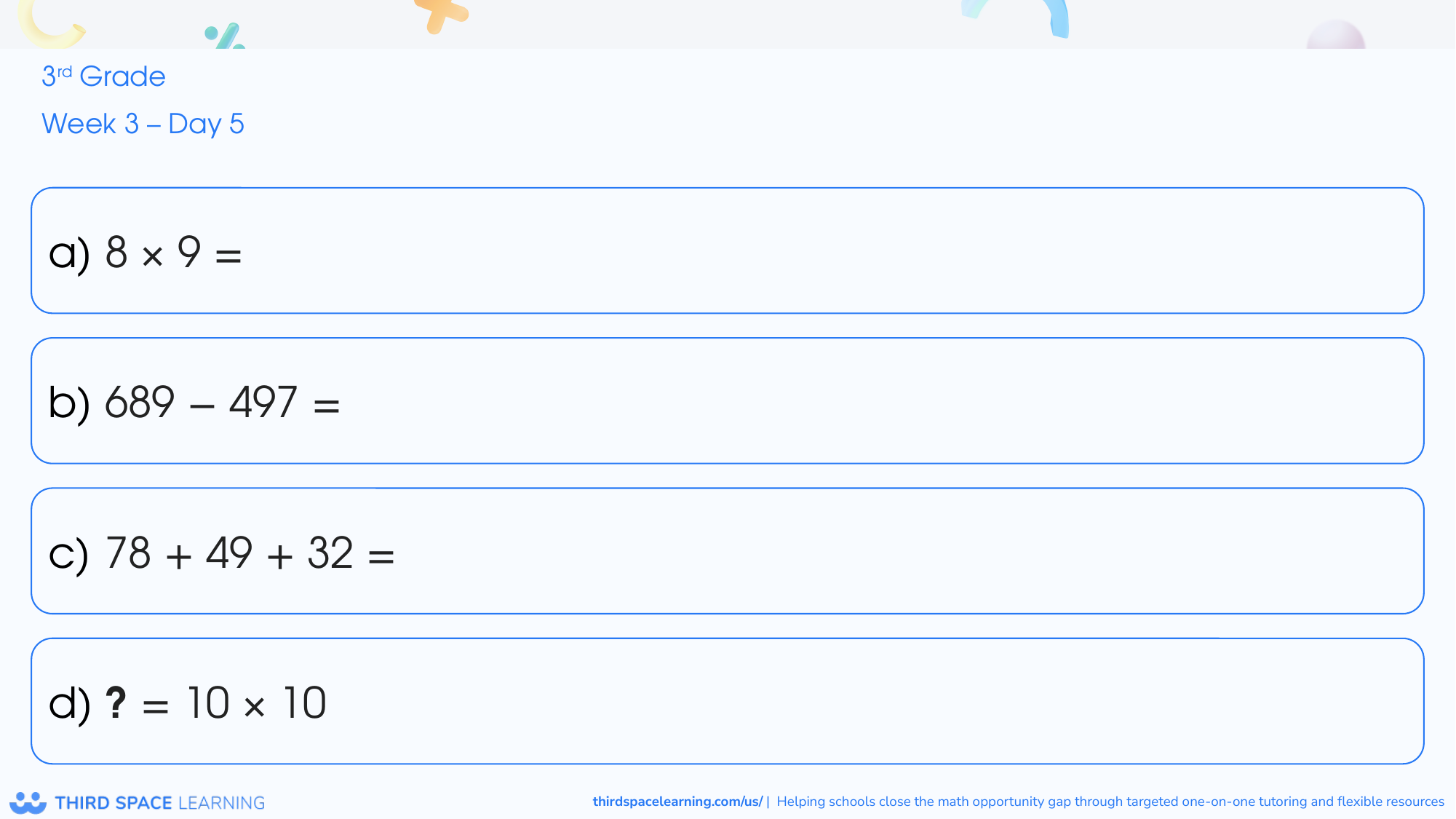

3rd Grade
Week 3 – Day 5
8 × 9 =
689 − 497 =
78 + 49 + 32 =
? = 10 × 10